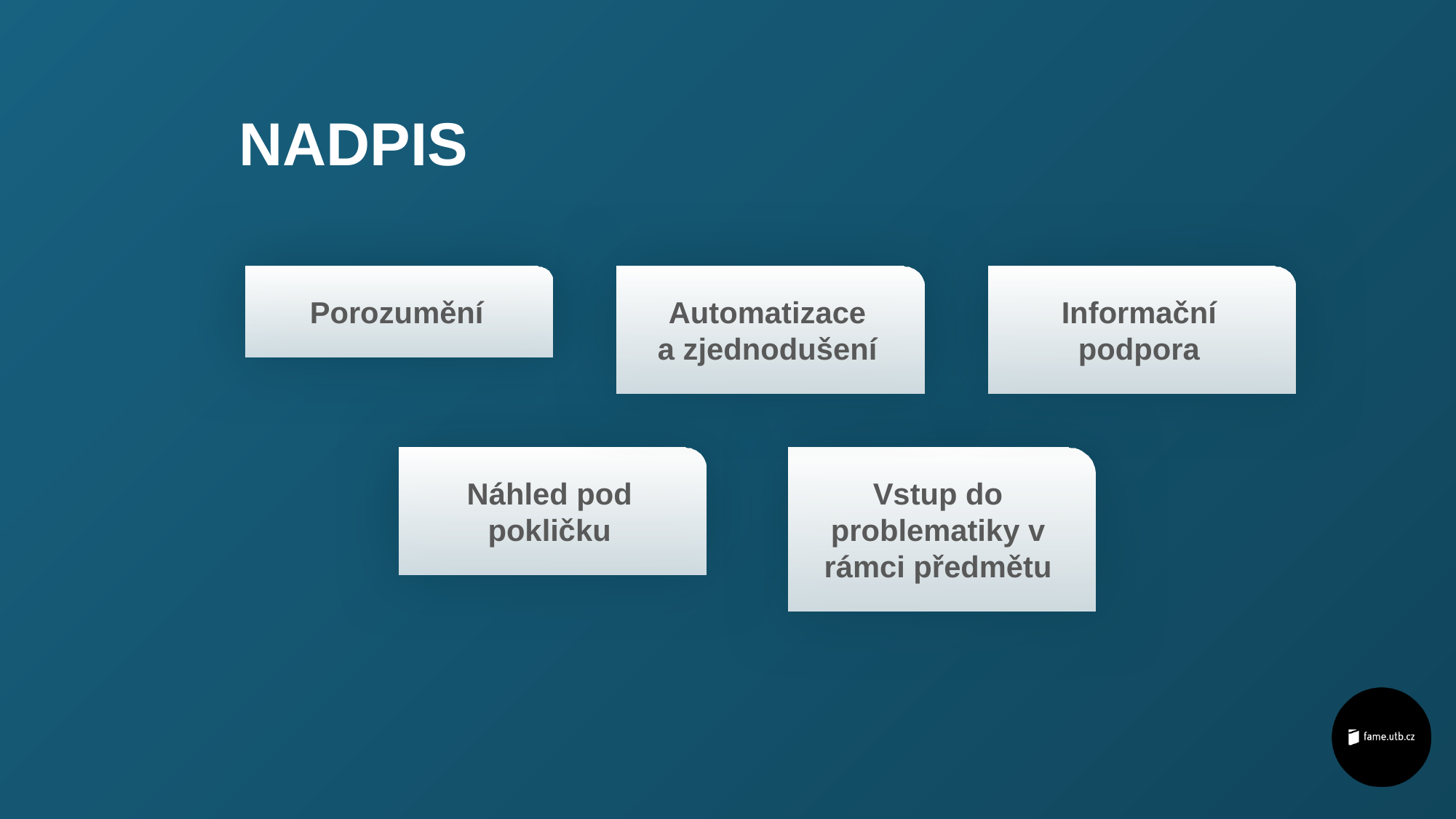

NADPIS

Porozumění

Automatizace
a zjednodušení

Informační podpora

Náhled pod pokličku

Vstup do problematiky v rámci předmětu